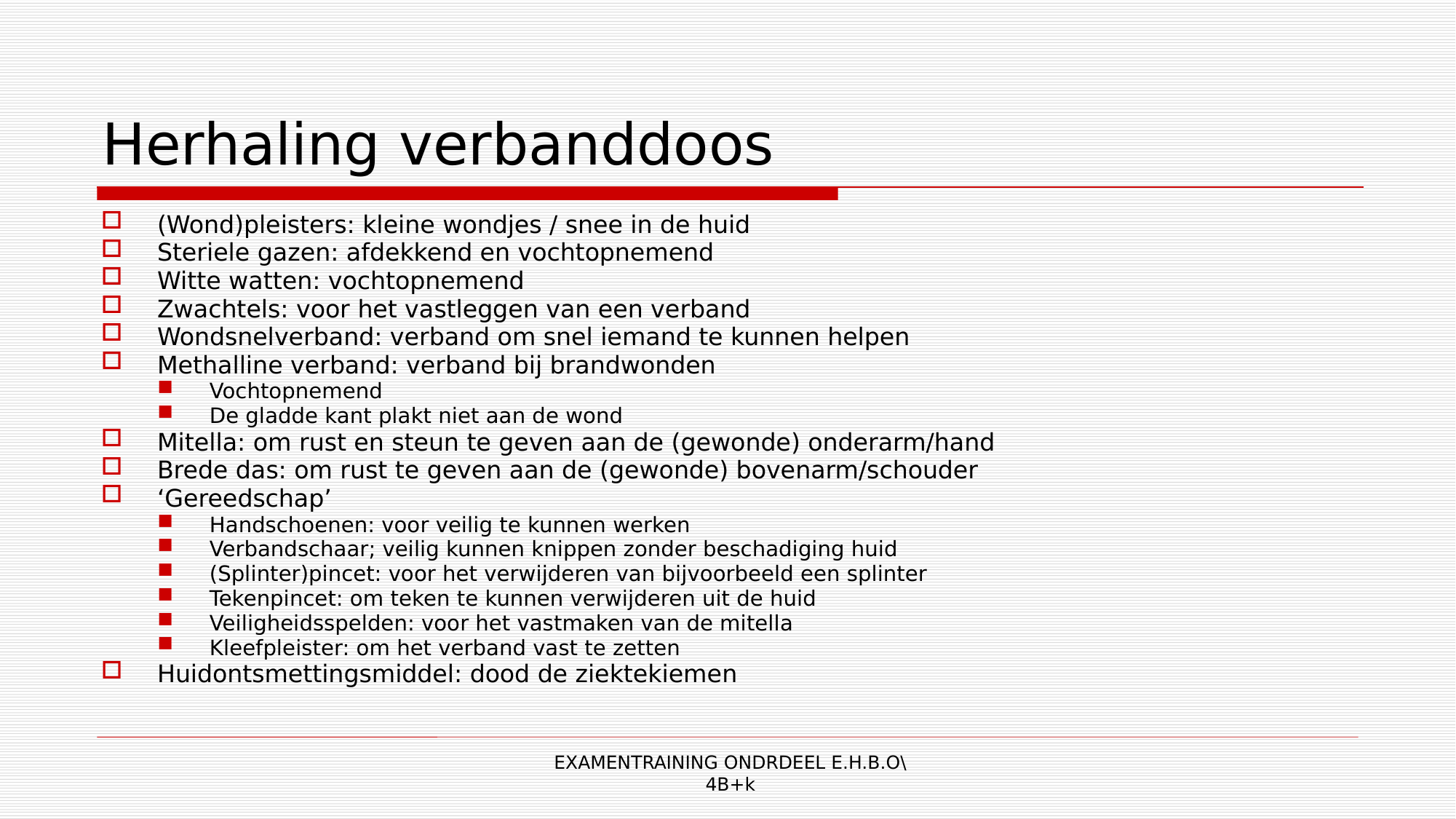

# Herhaling verbanddoos
(Wond)pleisters: kleine wondjes / snee in de huid
Steriele gazen: afdekkend en vochtopnemend
Witte watten: vochtopnemend
Zwachtels: voor het vastleggen van een verband
Wondsnelverband: verband om snel iemand te kunnen helpen
Methalline verband: verband bij brandwonden
Vochtopnemend
De gladde kant plakt niet aan de wond
Mitella: om rust en steun te geven aan de (gewonde) onderarm/hand
Brede das: om rust te geven aan de (gewonde) bovenarm/schouder
‘Gereedschap’
Handschoenen: voor veilig te kunnen werken
Verbandschaar; veilig kunnen knippen zonder beschadiging huid
(Splinter)pincet: voor het verwijderen van bijvoorbeeld een splinter
Tekenpincet: om teken te kunnen verwijderen uit de huid
Veiligheidsspelden: voor het vastmaken van de mitella
Kleefpleister: om het verband vast te zetten
Huidontsmettingsmiddel: dood de ziektekiemen
 EXAMENTRAINING ONDRDEEL E.H.B.O\
 4B+k